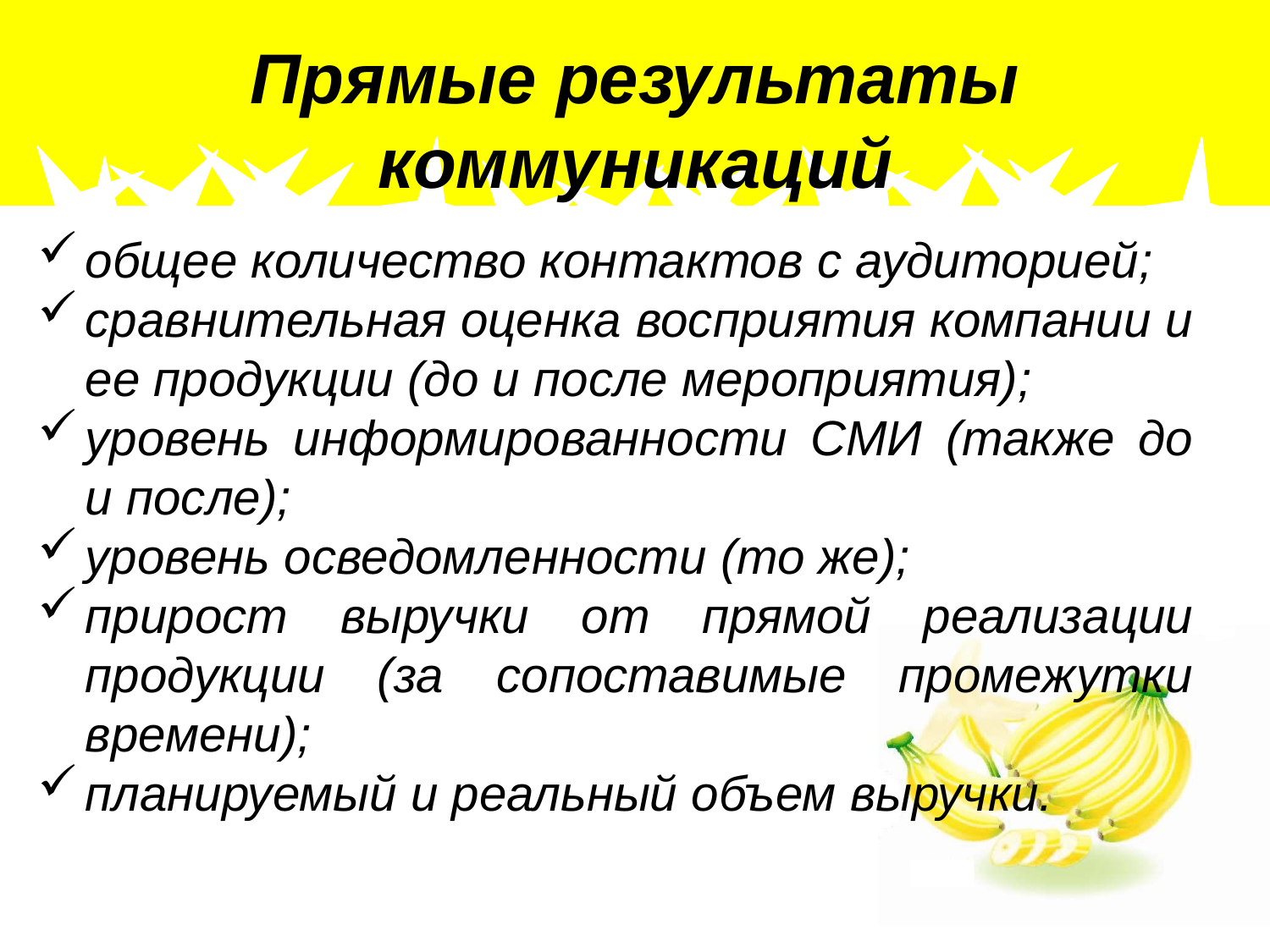

# Прямые результаты коммуникаций
общее количество контактов с аудиторией;
сравнительная оценка восприятия компании и ее продукции (до и после мероприятия);
уровень информированности СМИ (также до и после);
уровень осведомленности (то же);
прирост выручки от прямой реализации продукции (за сопоставимые промежутки времени);
планируемый и реальный объем выручки.